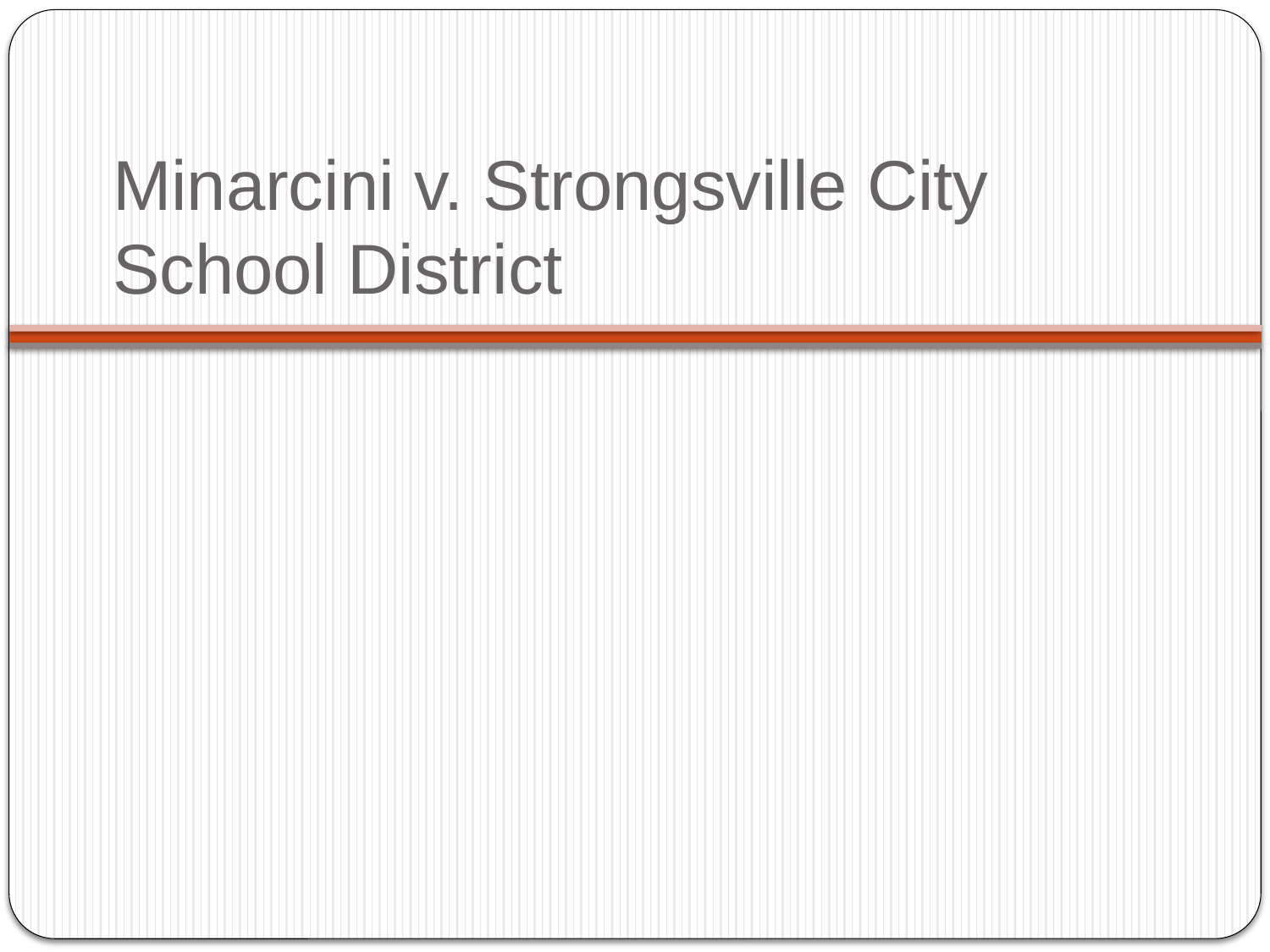

# Minarcini v. Strongsville City School District